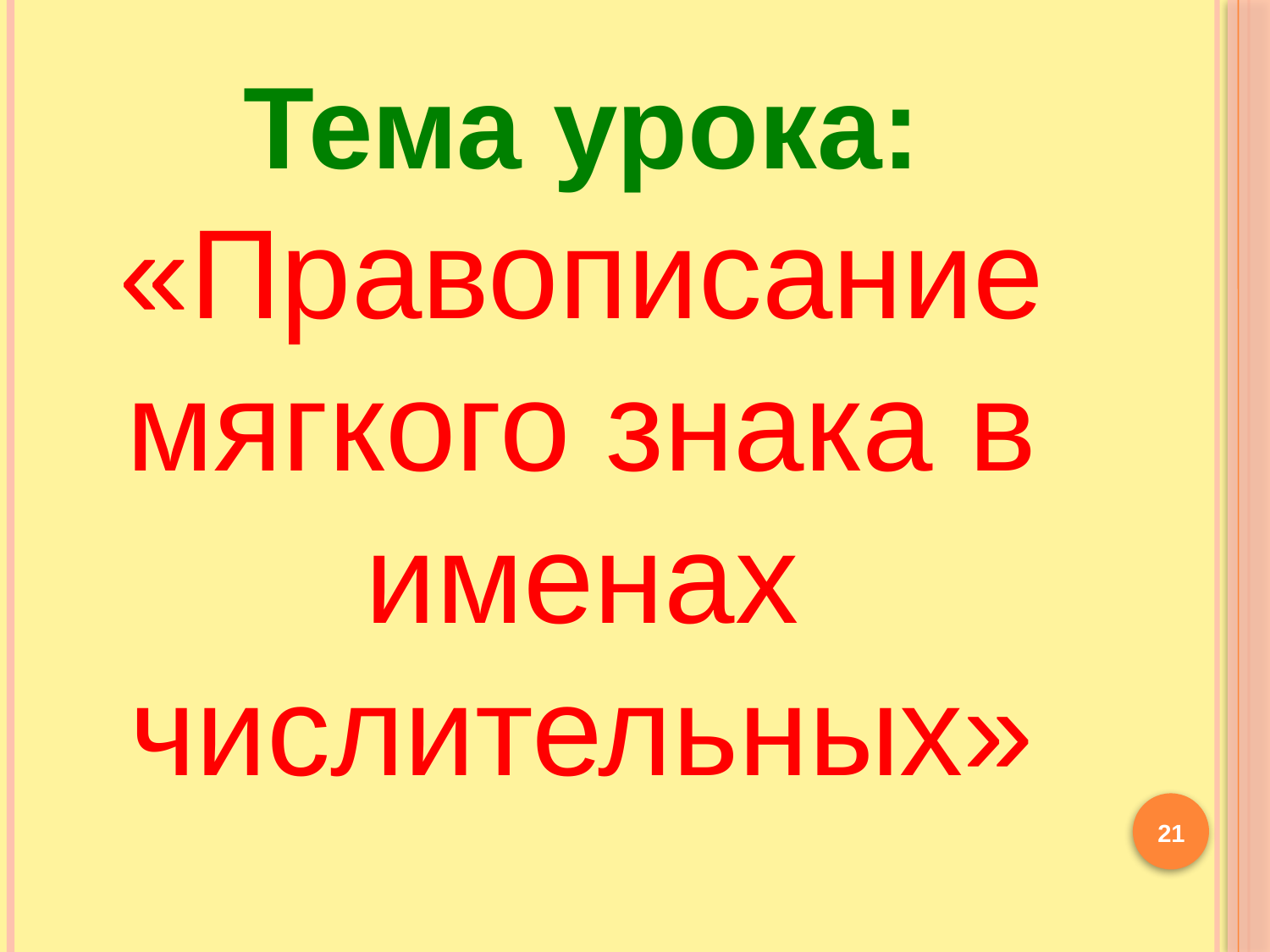

Тема урока: «Правописание мягкого знака в именах числительных»
21